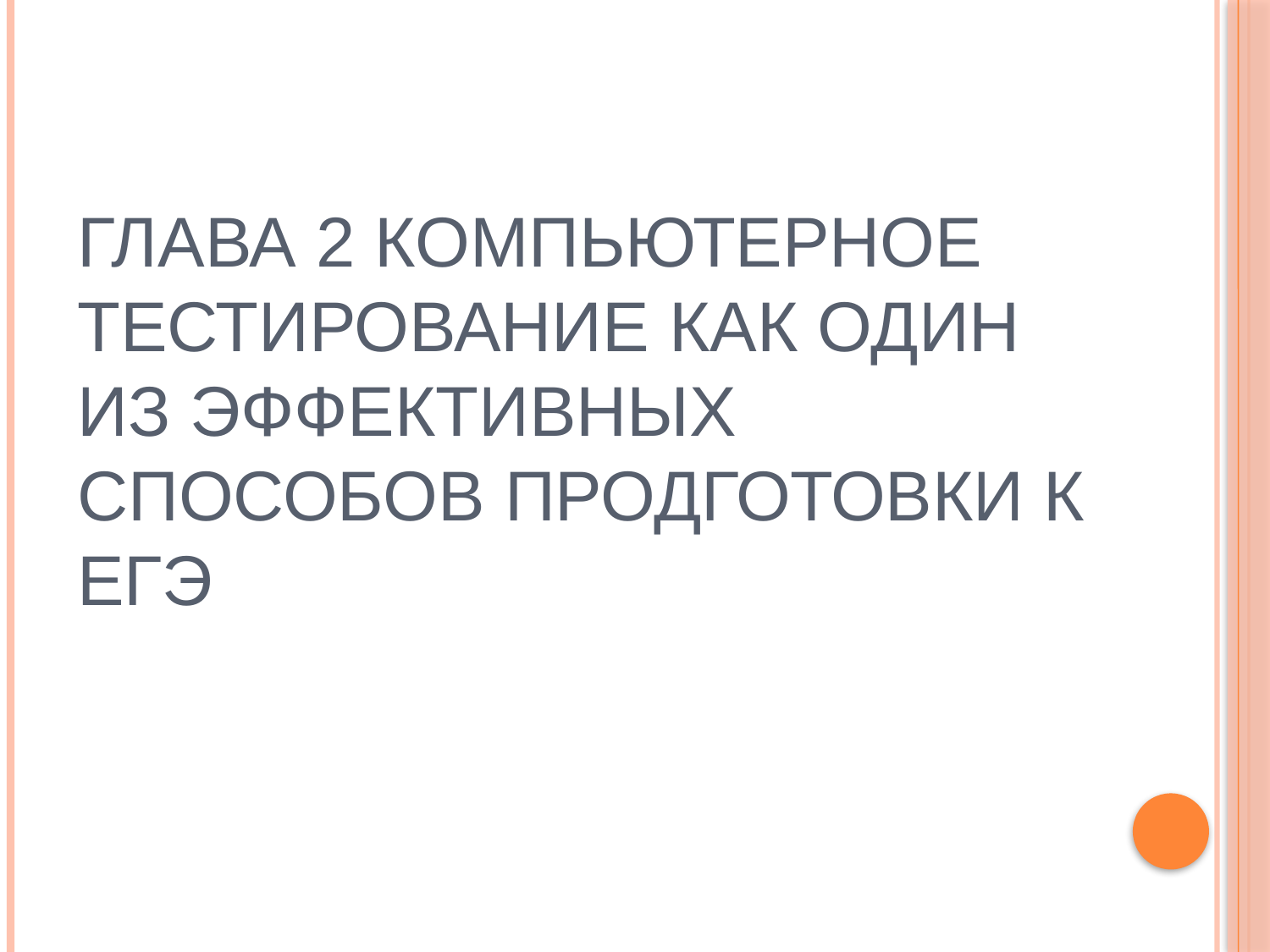

# ГЛАВА 2 КОМПЬЮТЕРНОЕ ТЕСТИРОВАНИЕ КАК ОДИН ИЗ ЭФФЕКТИВНЫХ СПОСОБОВ ПРОДГОТОВКИ К ЕГЭ